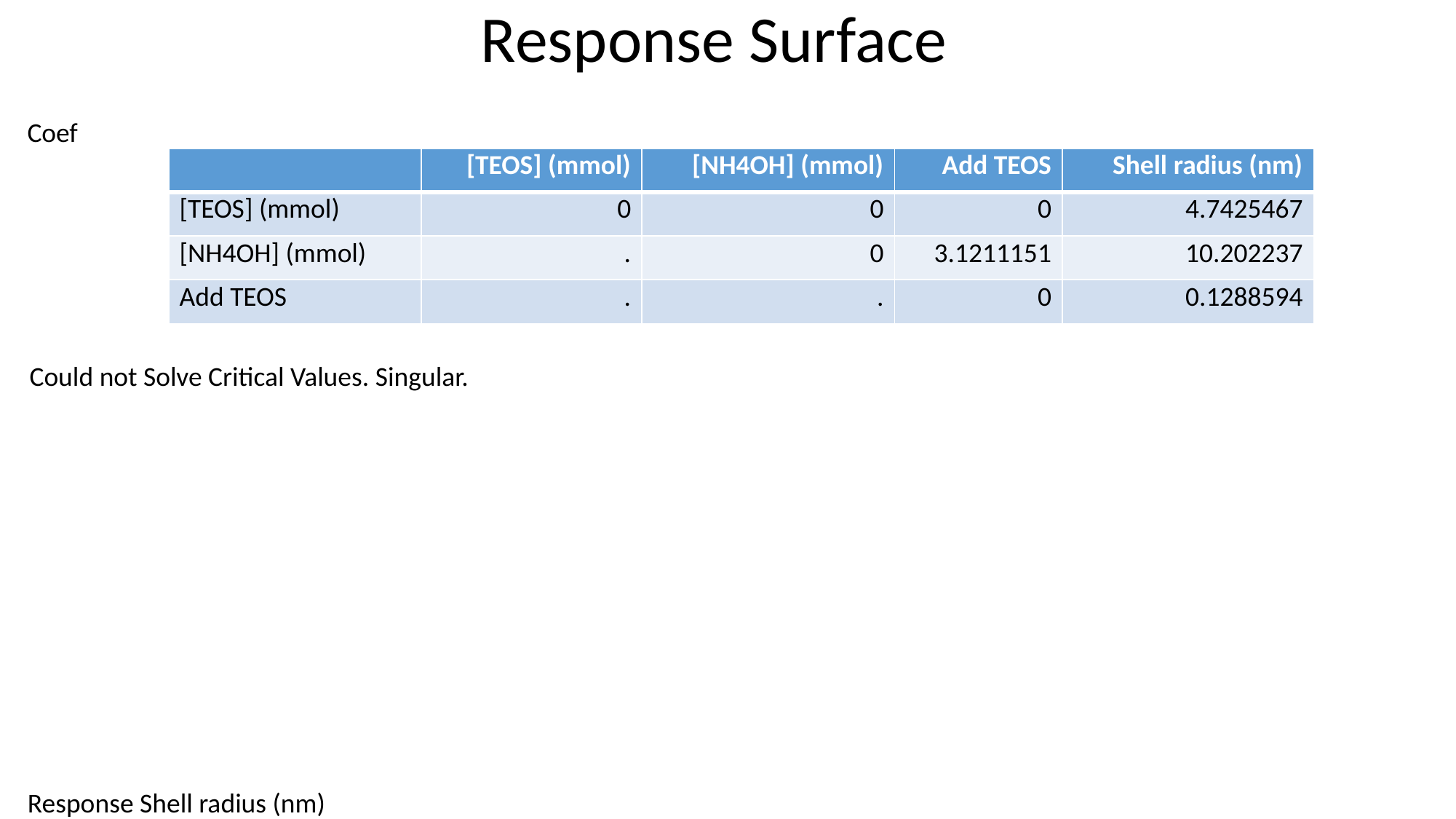

# Response Surface
Coef
|  | [TEOS] (mmol) | [NH4OH] (mmol) | Add TEOS | Shell radius (nm) |
| --- | --- | --- | --- | --- |
| [TEOS] (mmol) | 0 | 0 | 0 | 4.7425467 |
| [NH4OH] (mmol) | . | 0 | 3.1211151 | 10.202237 |
| Add TEOS | . | . | 0 | 0.1288594 |
Could not Solve Critical Values. Singular.
Response Shell radius (nm)